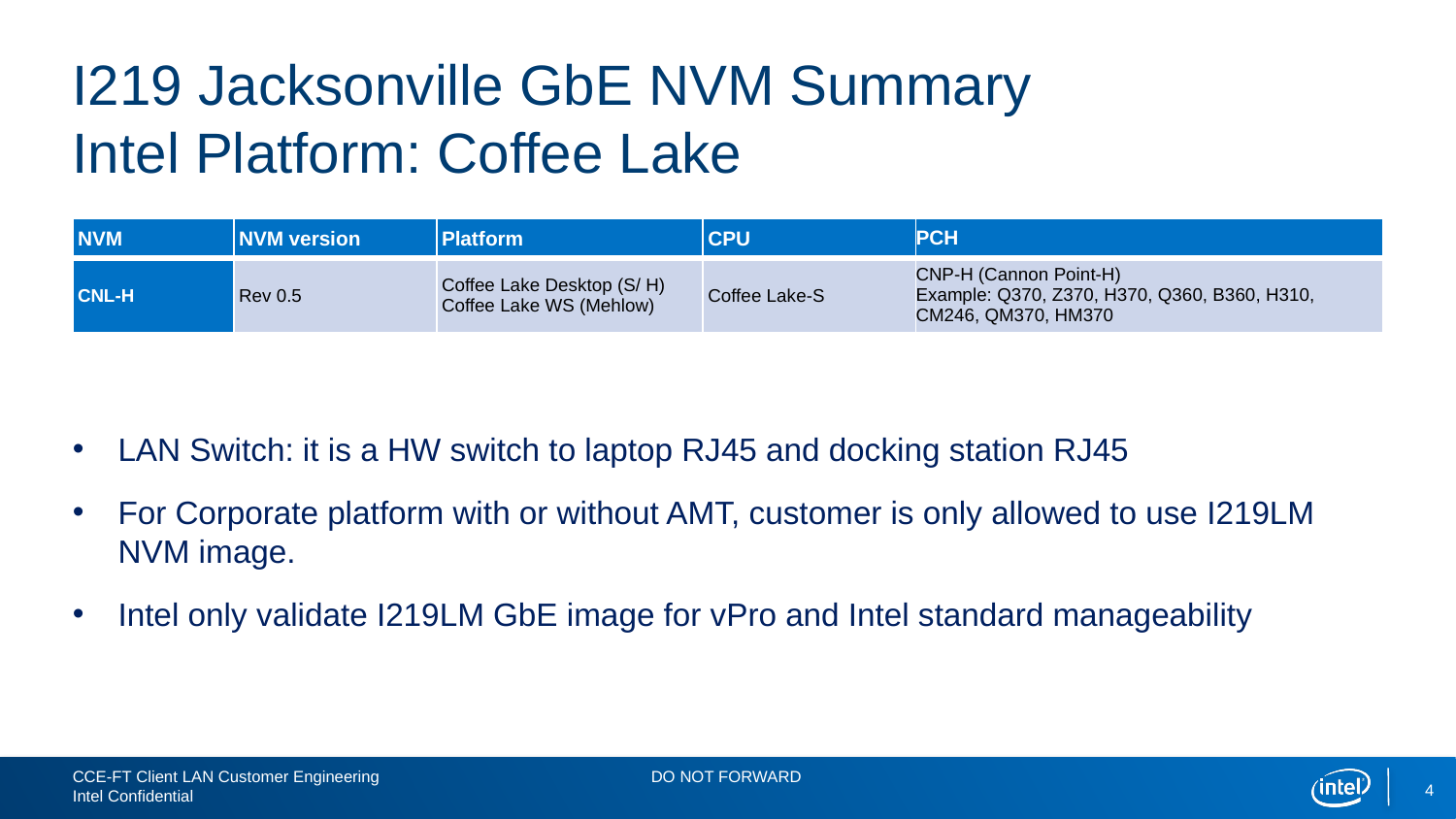

# I219 Jacksonville GbE NVM Summary Intel Platform: Coffee Lake
| NVM | NVM version | Platform | CPU | PCH |
| --- | --- | --- | --- | --- |
| CNL-H | Rev 0.5 | Coffee Lake Desktop (S/ H) Coffee Lake WS (Mehlow) | Coffee Lake-S | CNP-H (Cannon Point-H) Example: Q370, Z370, H370, Q360, B360, H310, CM246, QM370, HM370 |
LAN Switch: it is a HW switch to laptop RJ45 and docking station RJ45
For Corporate platform with or without AMT, customer is only allowed to use I219LM NVM image.
Intel only validate I219LM GbE image for vPro and Intel standard manageability
4